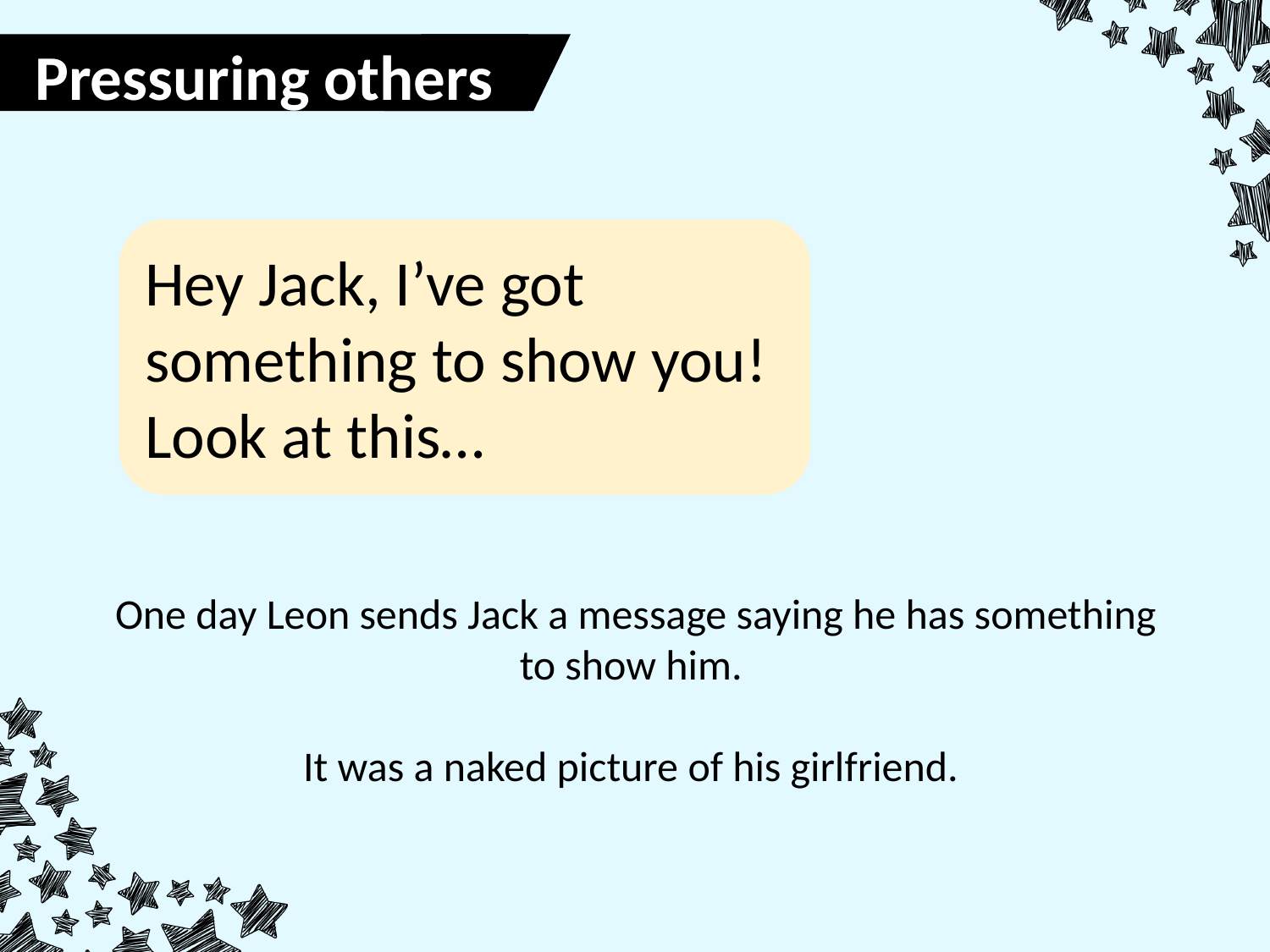

Pressuring others

Hey Jack, I’ve got something to show you! Look at this…
One day Leon sends Jack a message saying he has something to show him.

It was a naked picture of his girlfriend.